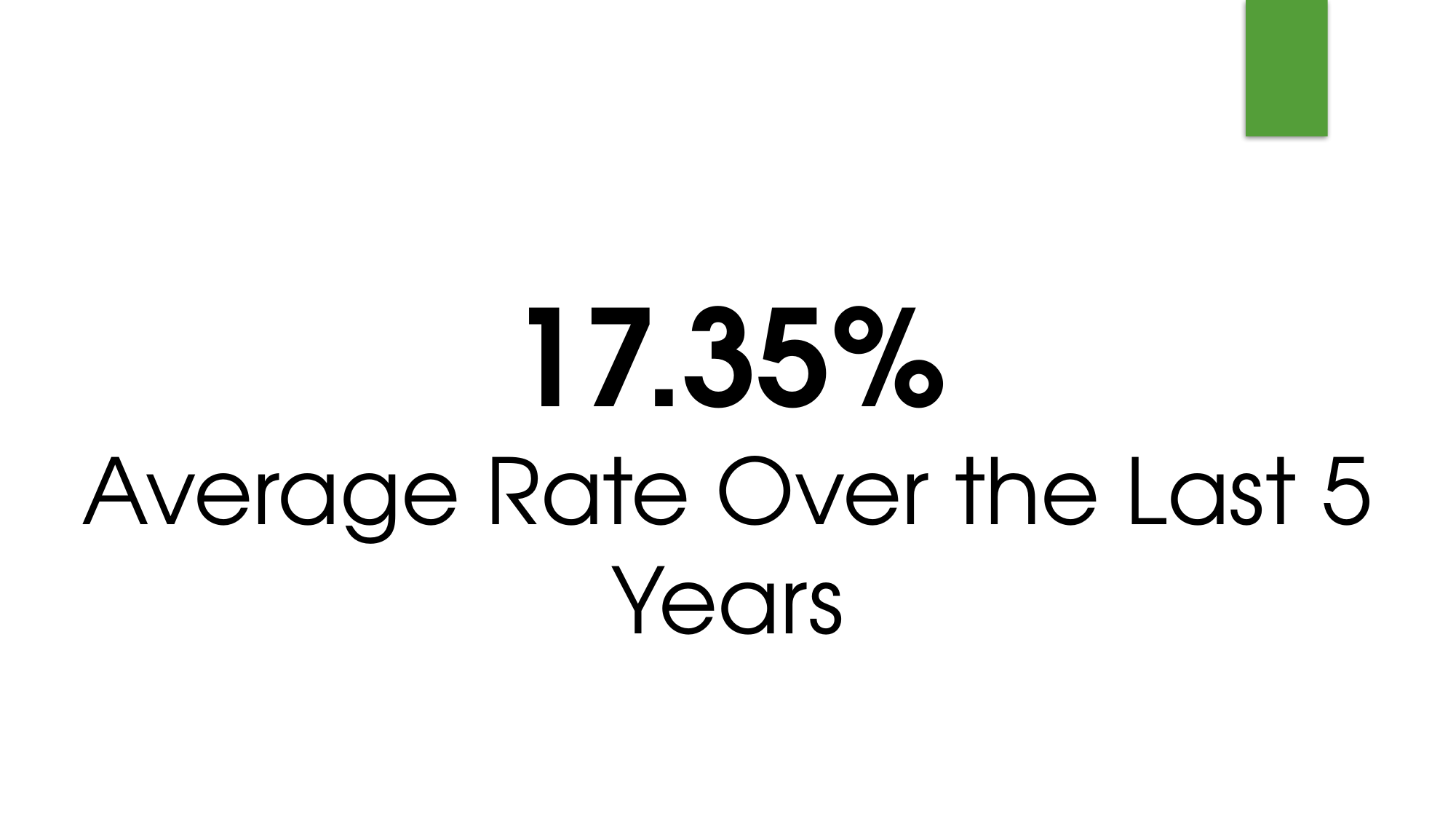

17.35%
Average Rate Over the Last 5 Years